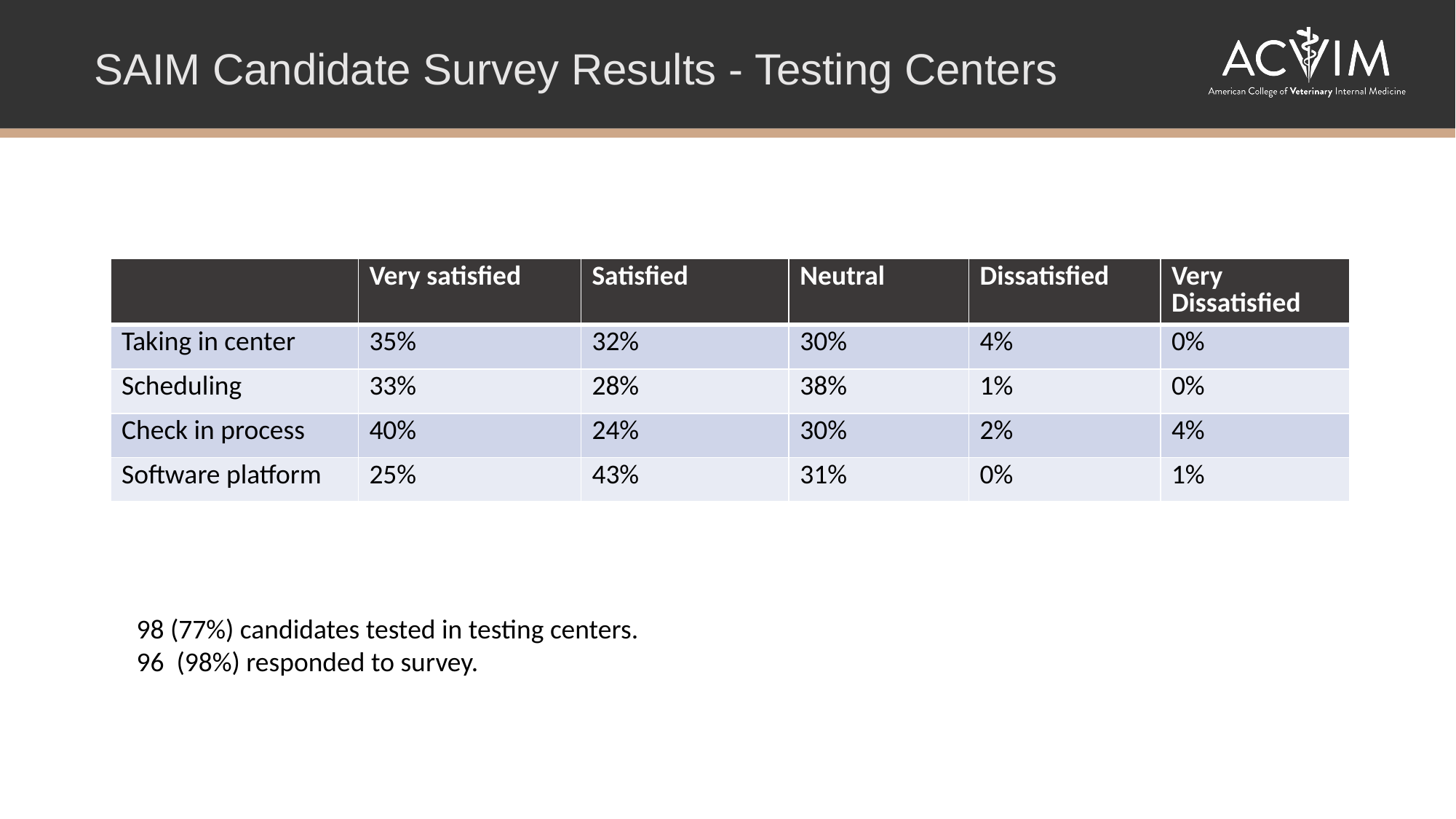

SAIM Candidate Survey Results - Testing Centers
|  | Very satisfied | Satisfied | Neutral | Dissatisfied | Very Dissatisfied |
| --- | --- | --- | --- | --- | --- |
| Taking in center | 35% | 32% | 30% | 4% | 0% |
| Scheduling | 33% | 28% | 38% | 1% | 0% |
| Check in process | 40% | 24% | 30% | 2% | 4% |
| Software platform | 25% | 43% | 31% | 0% | 1% |
98 (77%) candidates tested in testing centers.
96  (98%) responded to survey.